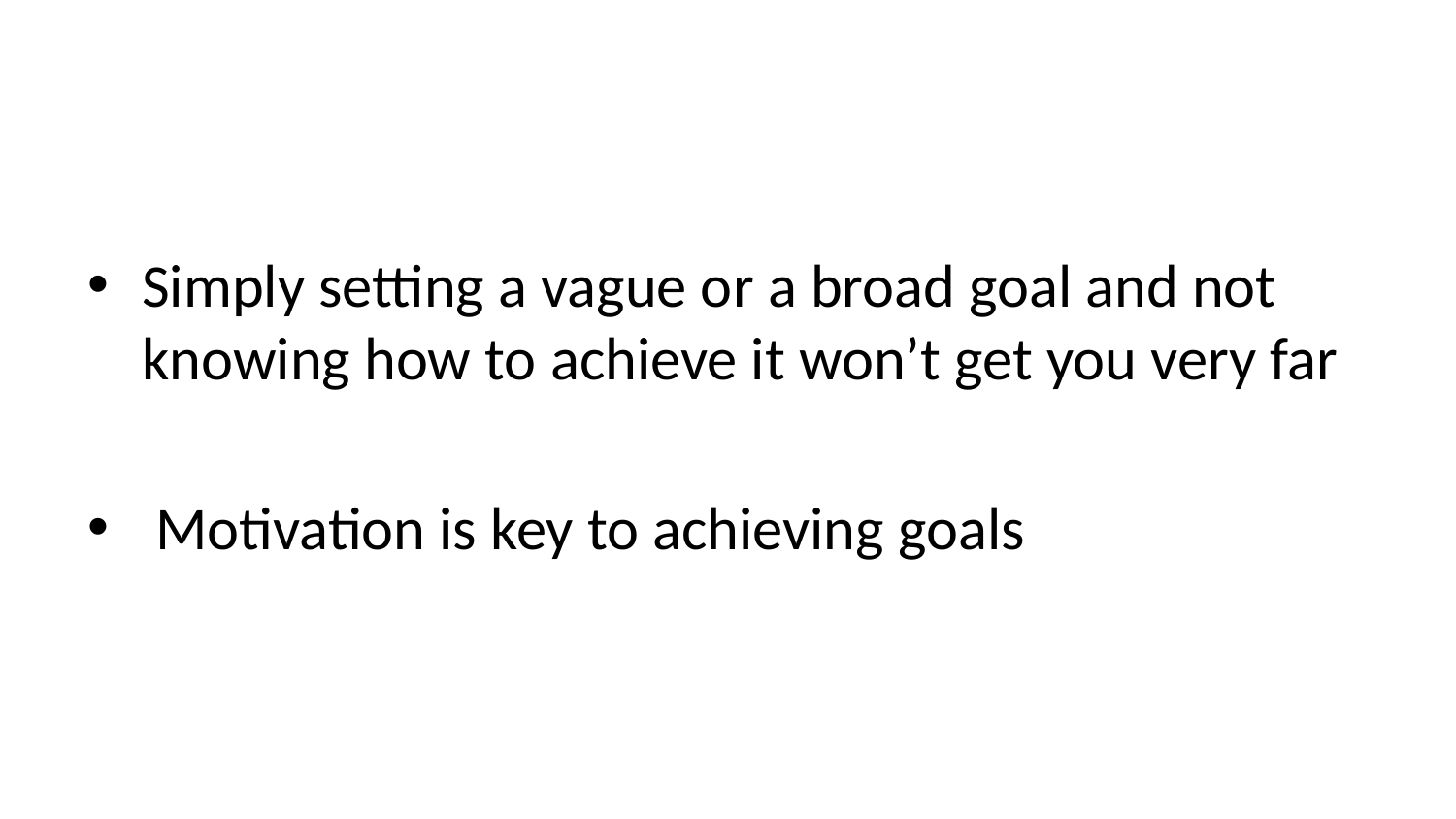

Simply setting a vague or a broad goal and not knowing how to achieve it won’t get you very far

 Motivation is key to achieving goals